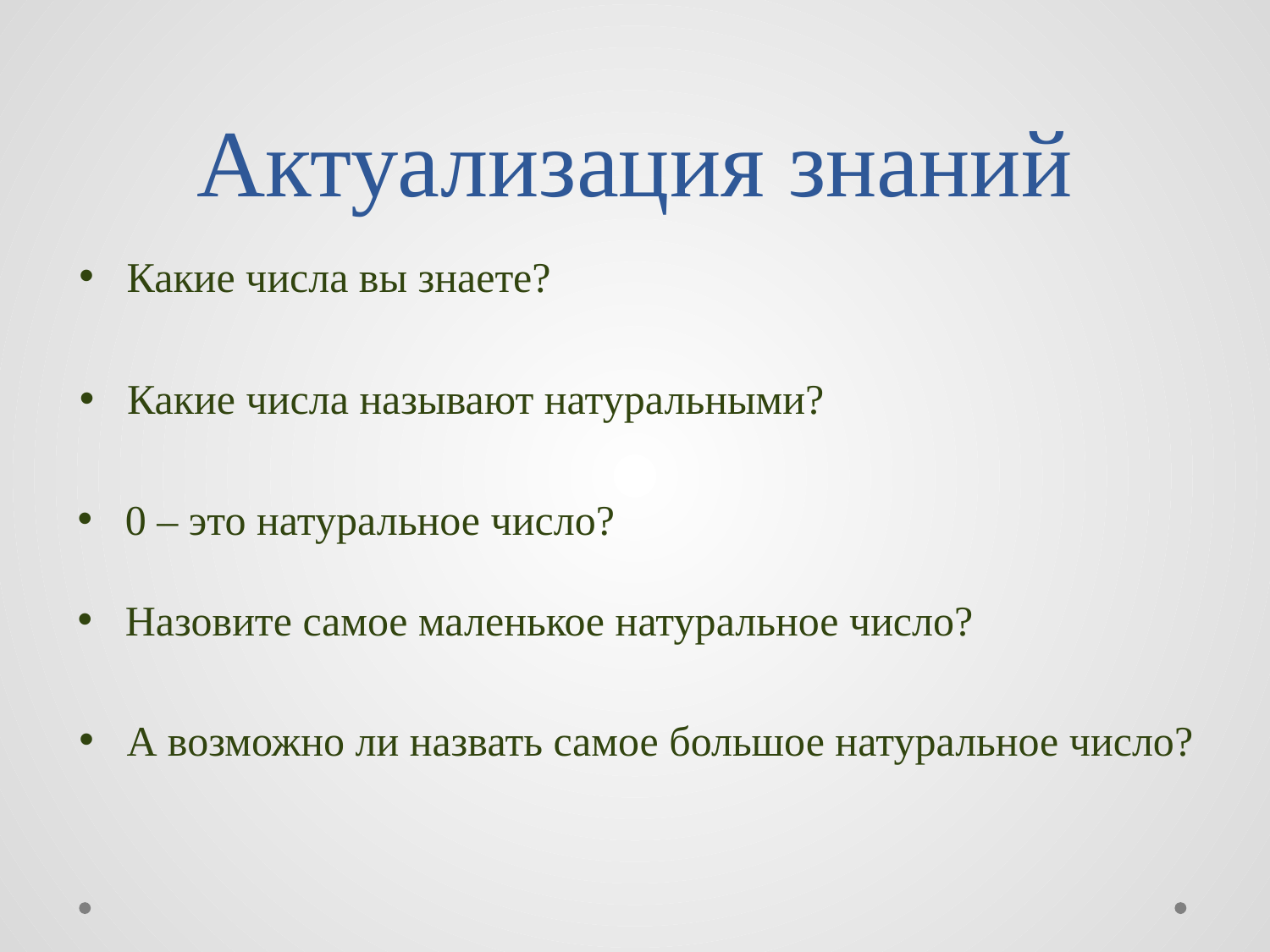

# Актуализация знаний
Какие числа вы знаете?

Какие числа называют натуральными?

0 – это натуральное число?
Назовите самое маленькое натуральное число?

А возможно ли назвать самое большое натуральное число?